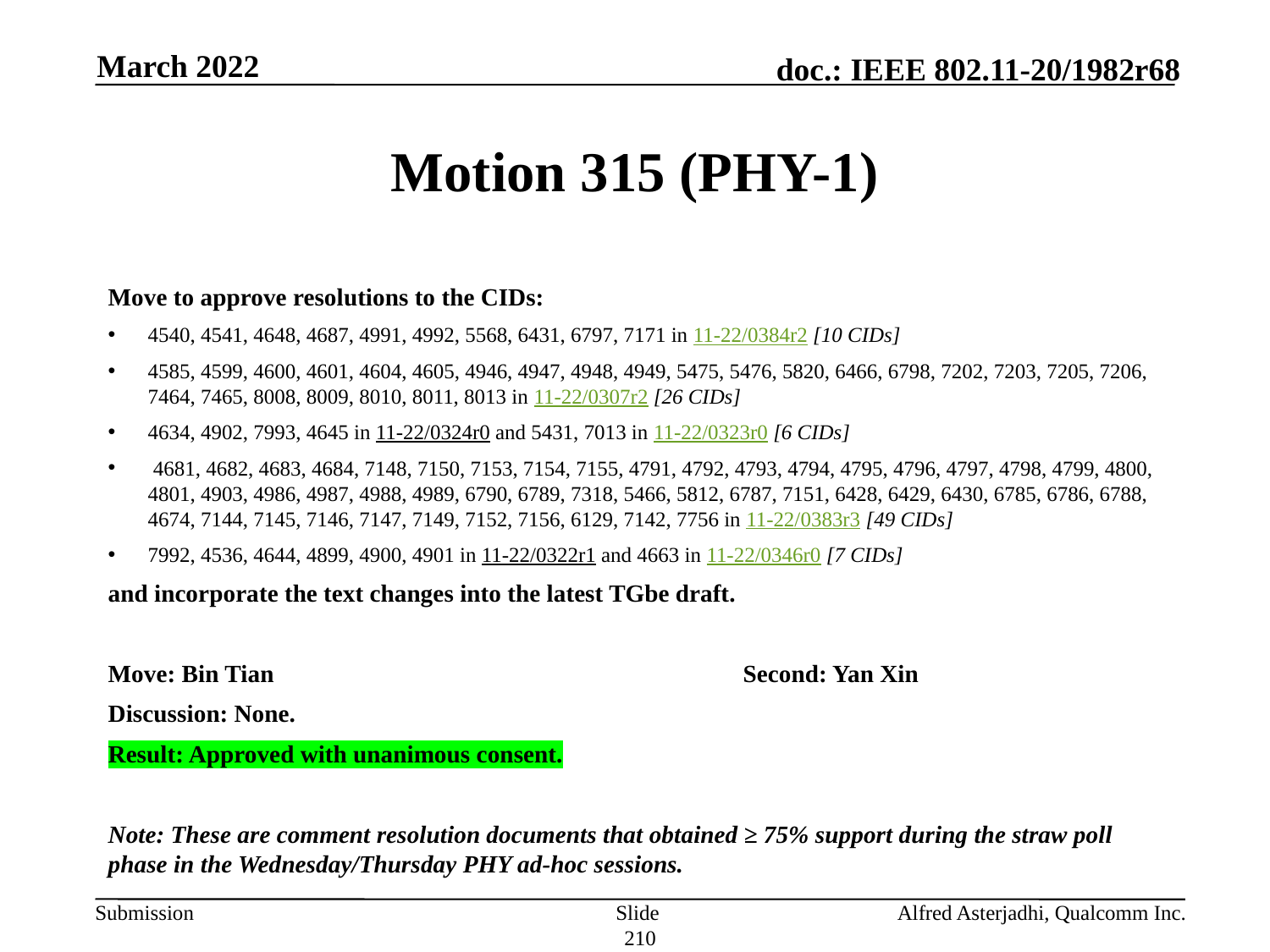

March 2022
# Motion 315 (PHY-1)
Move to approve resolutions to the CIDs:
4540, 4541, 4648, 4687, 4991, 4992, 5568, 6431, 6797, 7171 in 11-22/0384r2 [10 CIDs]
4585, 4599, 4600, 4601, 4604, 4605, 4946, 4947, 4948, 4949, 5475, 5476, 5820, 6466, 6798, 7202, 7203, 7205, 7206, 7464, 7465, 8008, 8009, 8010, 8011, 8013 in 11-22/0307r2 [26 CIDs]
4634, 4902, 7993, 4645 in 11-22/0324r0 and 5431, 7013 in 11-22/0323r0 [6 CIDs]
 4681, 4682, 4683, 4684, 7148, 7150, 7153, 7154, 7155, 4791, 4792, 4793, 4794, 4795, 4796, 4797, 4798, 4799, 4800, 4801, 4903, 4986, 4987, 4988, 4989, 6790, 6789, 7318, 5466, 5812, 6787, 7151, 6428, 6429, 6430, 6785, 6786, 6788, 4674, 7144, 7145, 7146, 7147, 7149, 7152, 7156, 6129, 7142, 7756 in 11-22/0383r3 [49 CIDs]
7992, 4536, 4644, 4899, 4900, 4901 in 11-22/0322r1 and 4663 in 11-22/0346r0 [7 CIDs]
and incorporate the text changes into the latest TGbe draft.

Move: Bin Tian				Second: Yan Xin
Discussion: None.
Result: Approved with unanimous consent.

Note: These are comment resolution documents that obtained ≥ 75% support during the straw poll phase in the Wednesday/Thursday PHY ad-hoc sessions.

Slide 210
Alfred Asterjadhi, Qualcomm Inc.